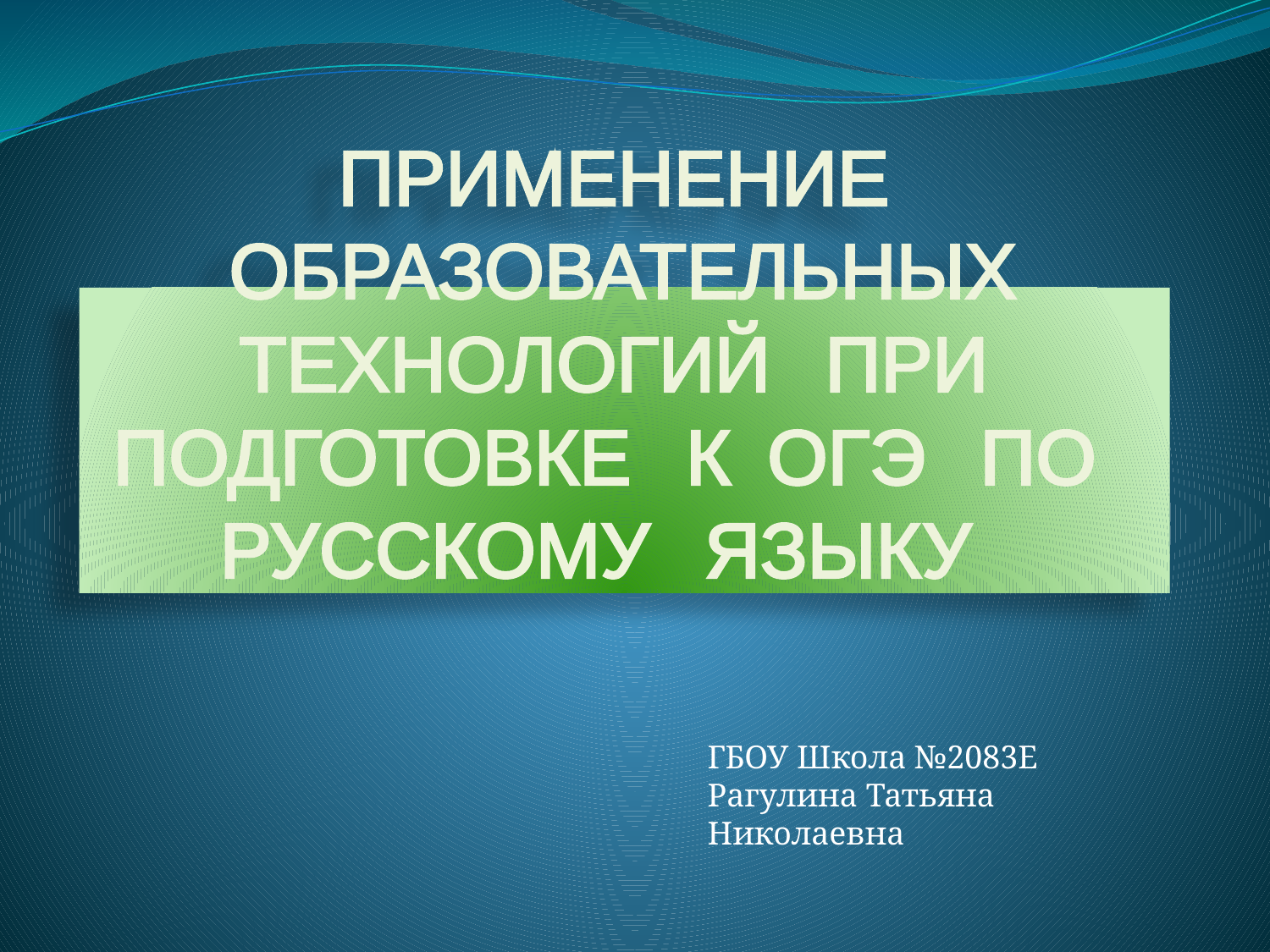

# ПРИМЕНЕНИЕ  ОБРАЗОВАТЕЛЬНЫХ ТЕХНОЛОГИЙ   ПРИ  ПОДГОТОВКЕ   К  ОГЭ   ПО   РУССКОМУ   ЯЗЫКУ
ГБОУ Школа №2083Е
Рагулина Татьяна Николаевна